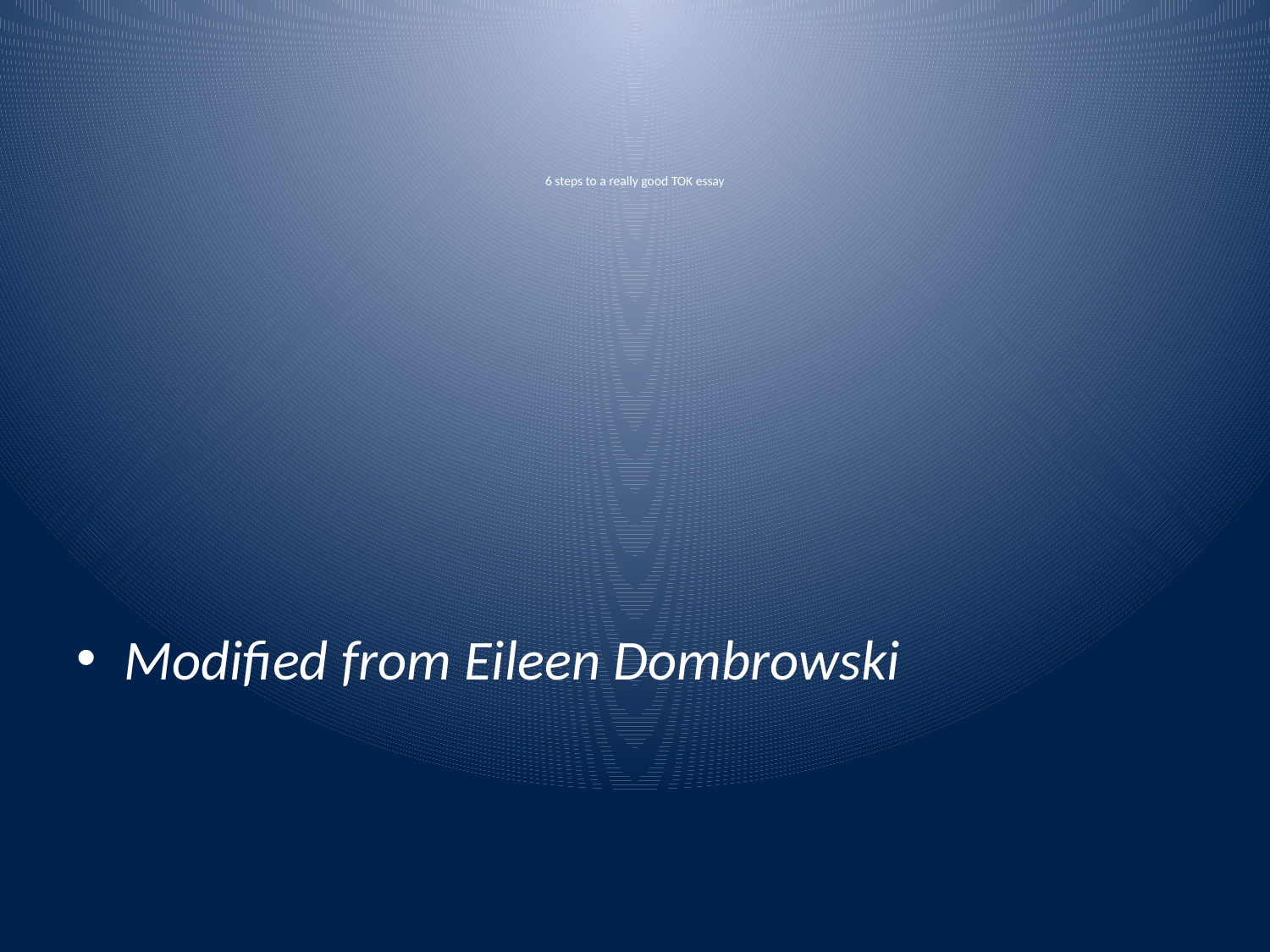

# 6 steps to a really good TOK essay

Modified from Eileen Dombrowski